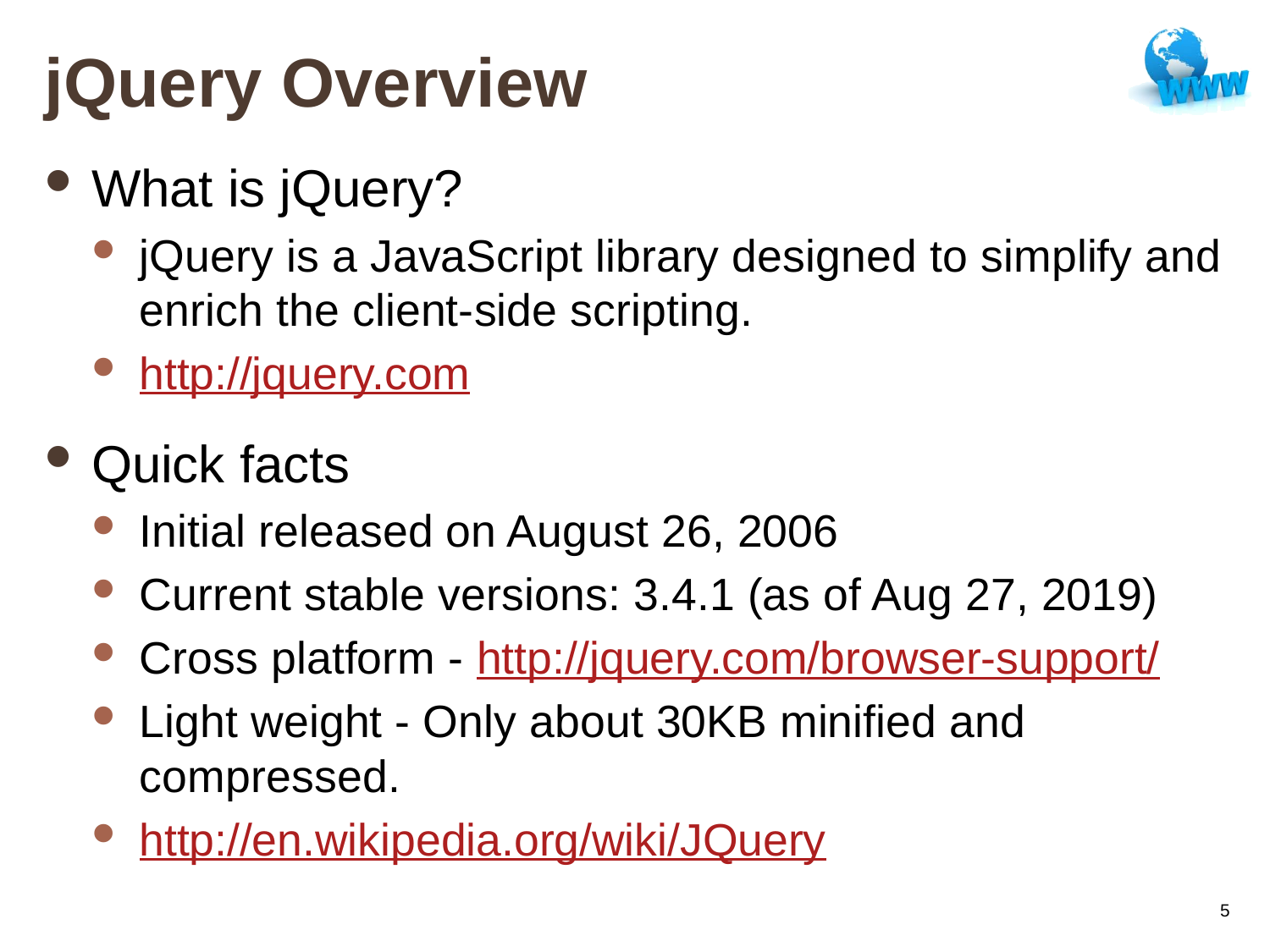

# jQuery Overview
What is jQuery?
jQuery is a JavaScript library designed to simplify and enrich the client-side scripting.
http://jquery.com
Quick facts
Initial released on August 26, 2006
Current stable versions: 3.4.1 (as of Aug 27, 2019)
Cross platform - http://jquery.com/browser-support/
Light weight - Only about 30KB minified and compressed.
http://en.wikipedia.org/wiki/JQuery
5